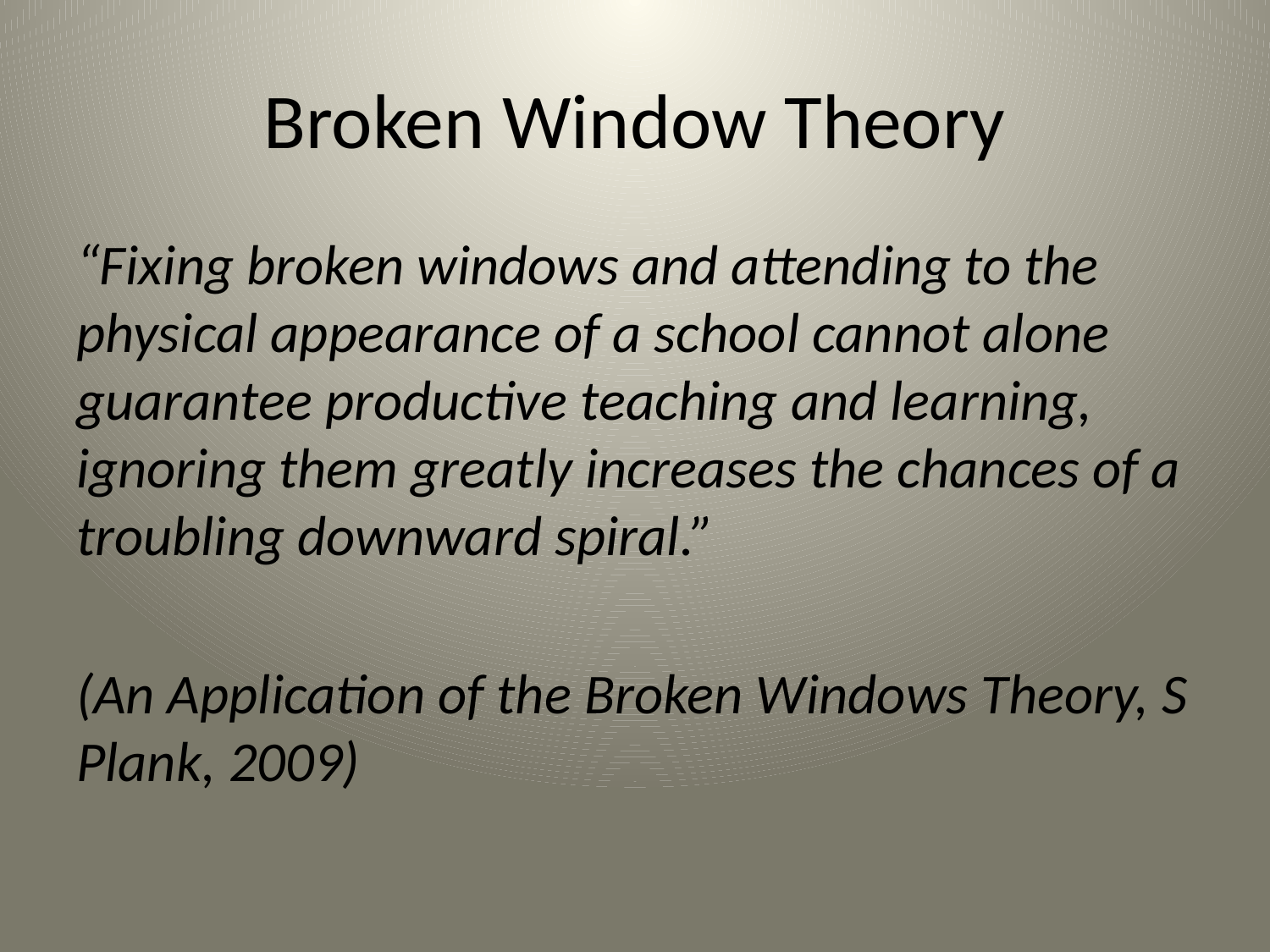

# Broken Window Theory
“Fixing broken windows and attending to the physical appearance of a school cannot alone guarantee productive teaching and learning, ignoring them greatly increases the chances of a troubling downward spiral.”

(An Application of the Broken Windows Theory, S Plank, 2009)